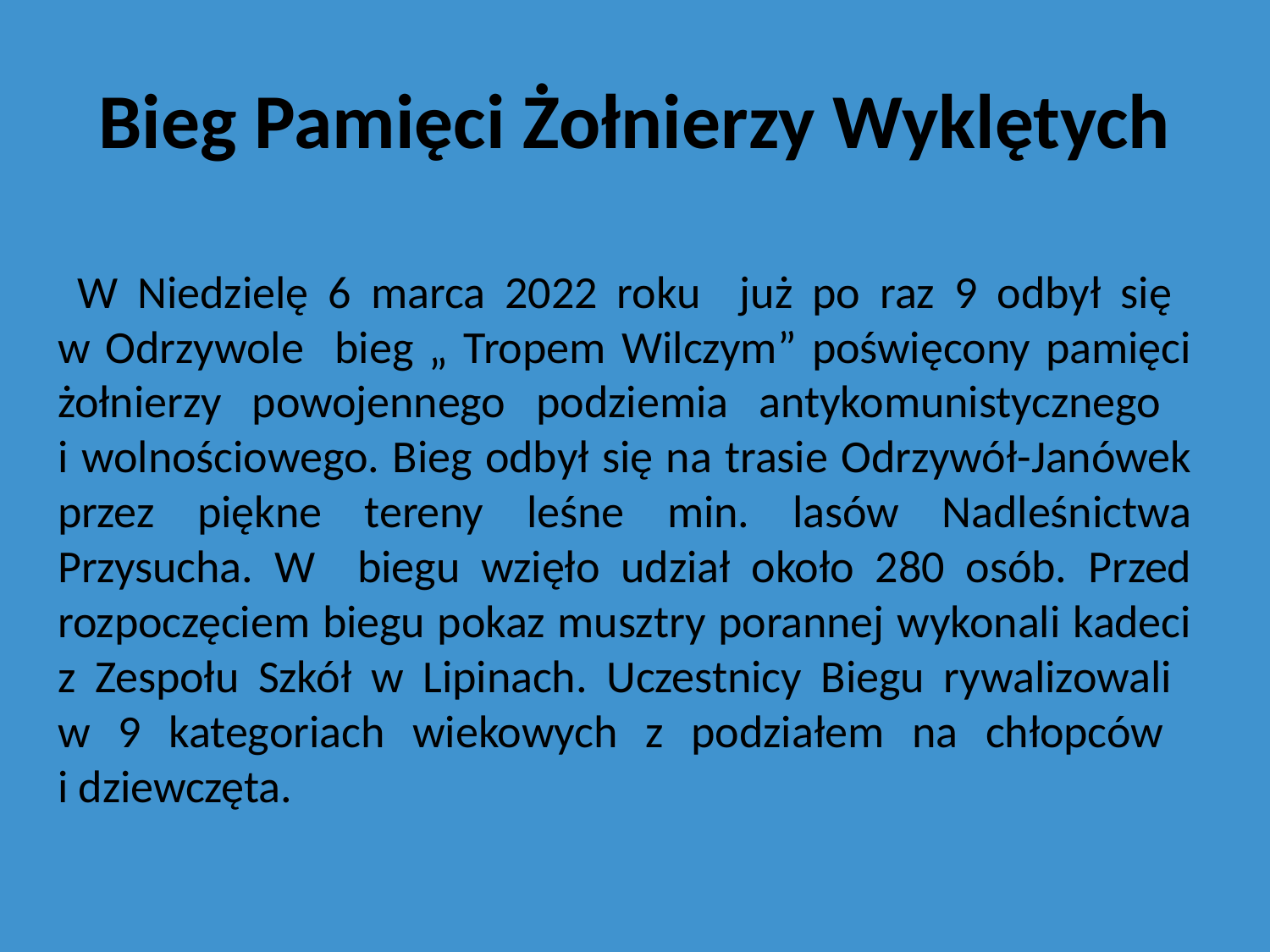

# Bieg Pamięci Żołnierzy Wyklętych
 W Niedzielę 6 marca 2022 roku  już po raz 9 odbył się
w Odrzywole  bieg „ Tropem Wilczym” poświęcony pamięci żołnierzy powojennego podziemia antykomunistycznego
i wolnościowego. Bieg odbył się na trasie Odrzywół-Janówek przez piękne tereny leśne min. lasów Nadleśnictwa Przysucha. W  biegu wzięło udział około 280 osób. Przed rozpoczęciem biegu pokaz musztry porannej wykonali kadeci z Zespołu Szkół w Lipinach. Uczestnicy Biegu rywalizowali
w 9 kategoriach wiekowych z podziałem na chłopców
i dziewczęta.